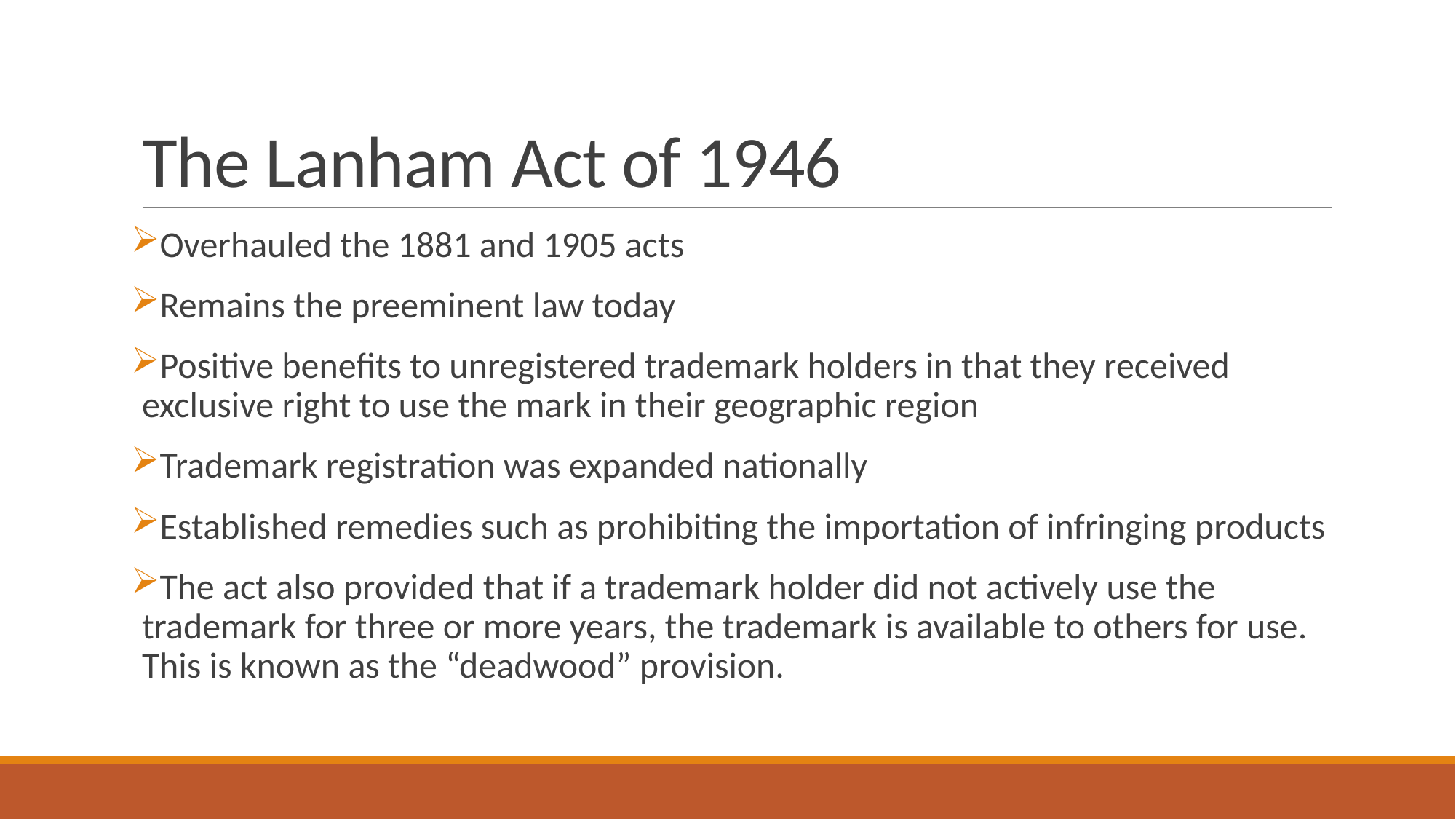

# The Lanham Act of 1946
Overhauled the 1881 and 1905 acts
Remains the preeminent law today
Positive benefits to unregistered trademark holders in that they received exclusive right to use the mark in their geographic region
Trademark registration was expanded nationally
Established remedies such as prohibiting the importation of infringing products
The act also provided that if a trademark holder did not actively use the trademark for three or more years, the trademark is available to others for use.  This is known as the “deadwood” provision.